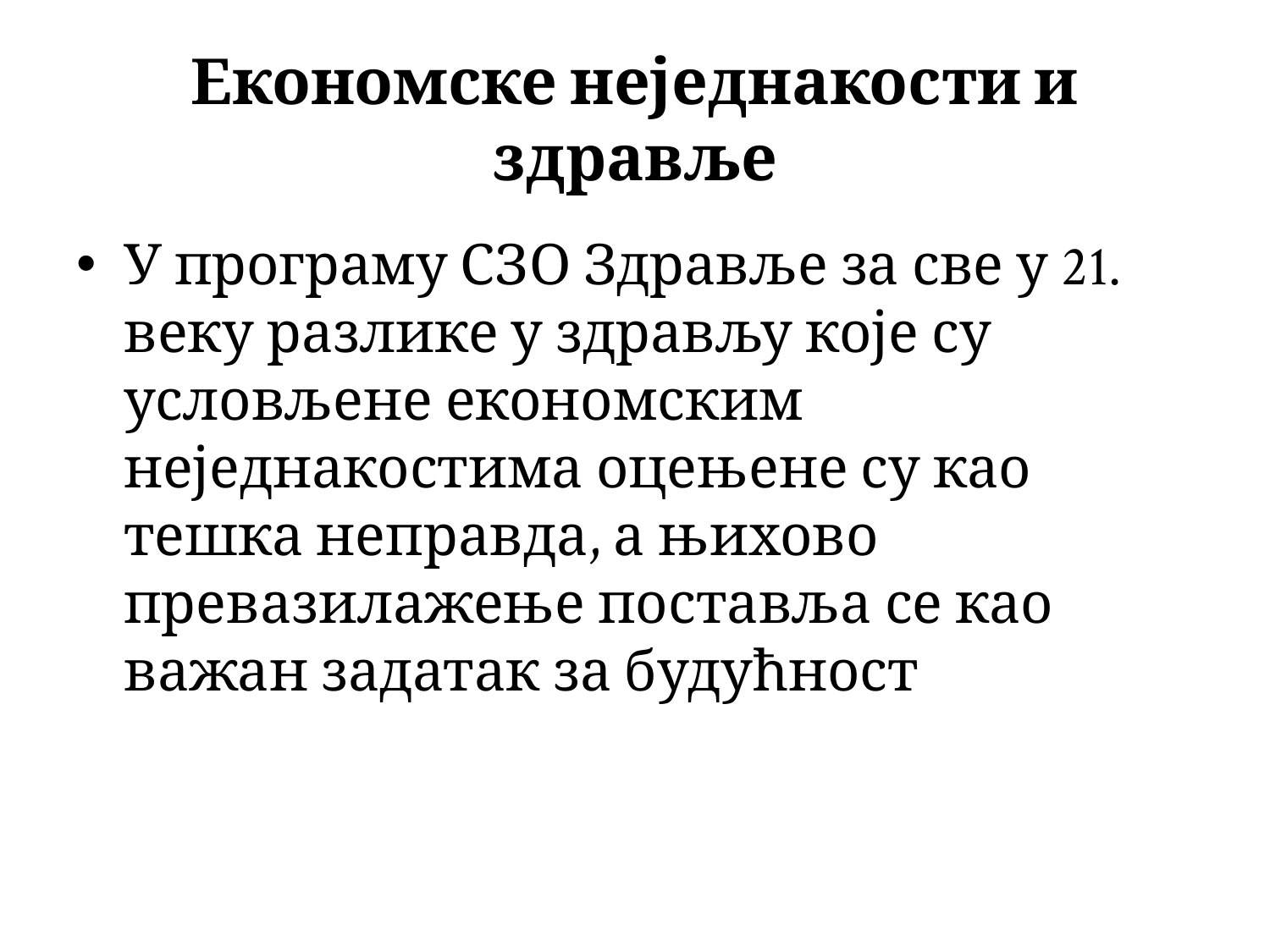

# Економске неједнакости и здравље
У програму СЗО Здравље за све у 21. веку разлике у здрављу које су условљене економским неједнакостима оцењене су као тешка неправда, а њихово превазилажење поставља се као важан задатак за будућност